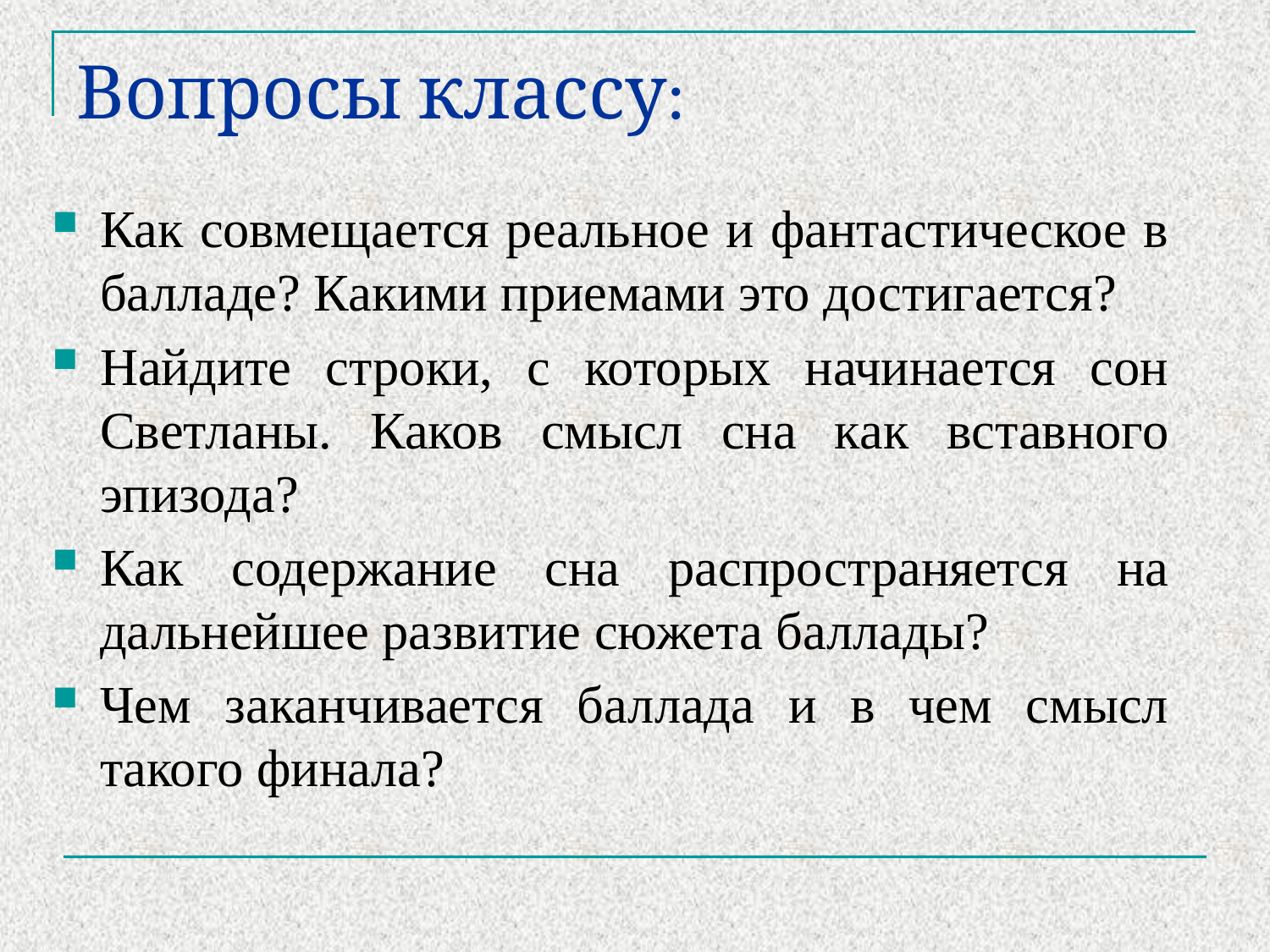

# Вопросы классу:
Как совмещается реальное и фантастическое в балладе? Какими приемами это достигается?
Найдите строки, с которых начинается сон Светланы. Каков смысл сна как вставного эпизода?
Как содержание сна распространяется на дальнейшее развитие сюжета баллады?
Чем заканчивается баллада и в чем смысл такого финала?